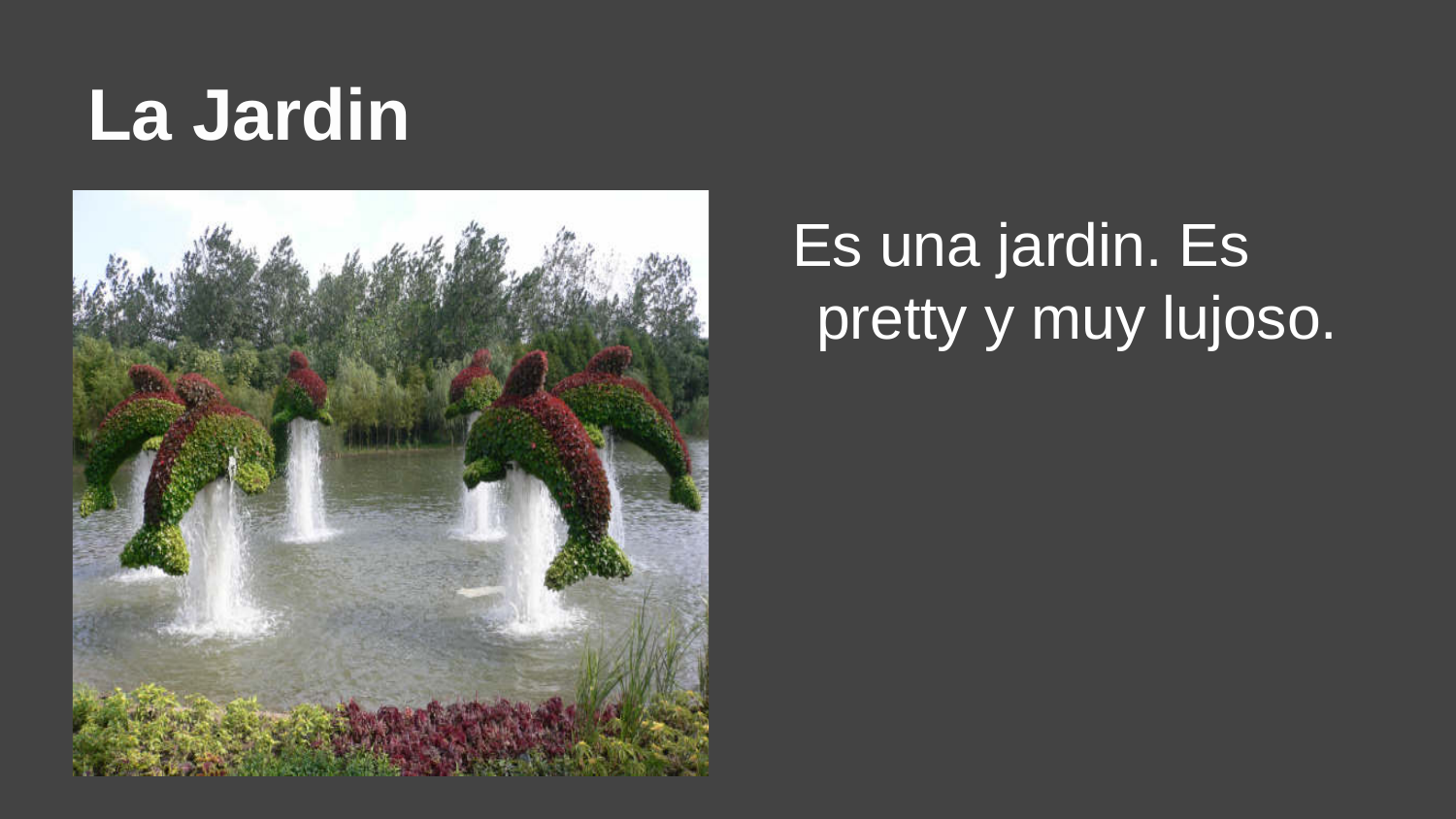

# La Jardin

Es una jardin. Es pretty y muy lujoso.